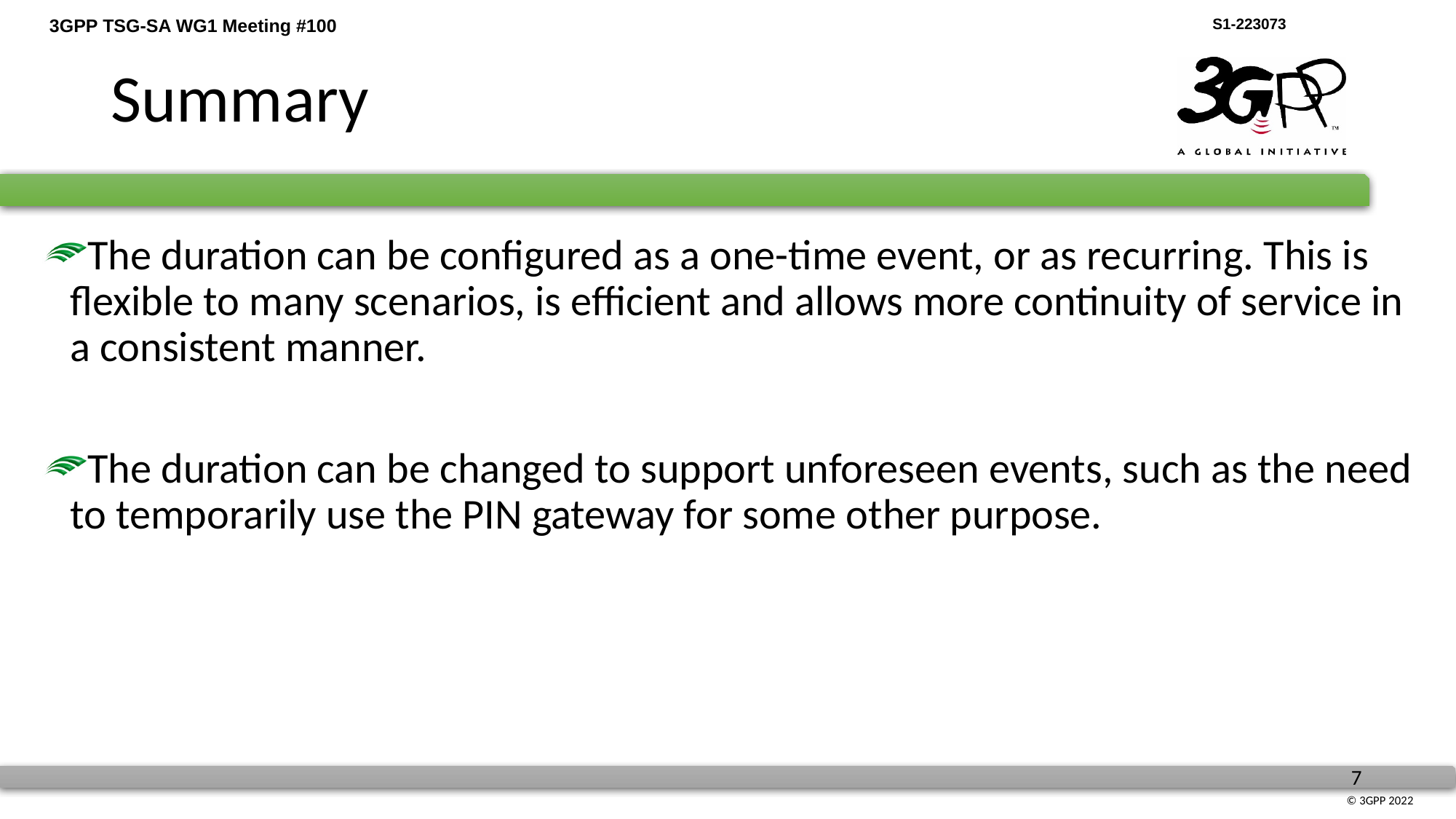

# Summary
The duration can be configured as a one-time event, or as recurring. This is flexible to many scenarios, is efficient and allows more continuity of service in a consistent manner.

The duration can be changed to support unforeseen events, such as the need to temporarily use the PIN gateway for some other purpose.